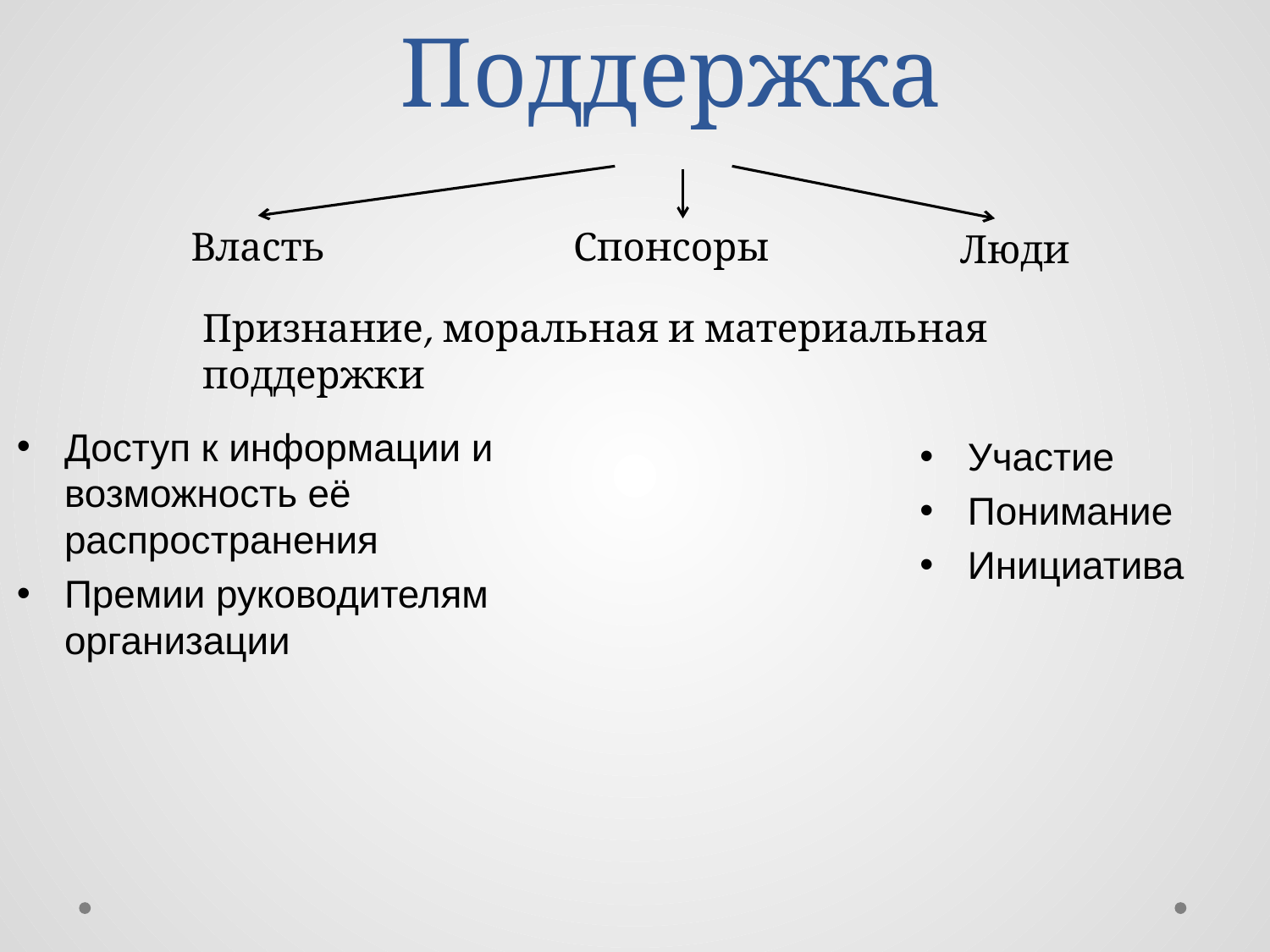

# Поддержка
Спонсоры
Власть
Люди
Признание, моральная и материальная поддержки
Доступ к информации и возможность её распространения
Премии руководителям организации
Участие
Понимание
Инициатива